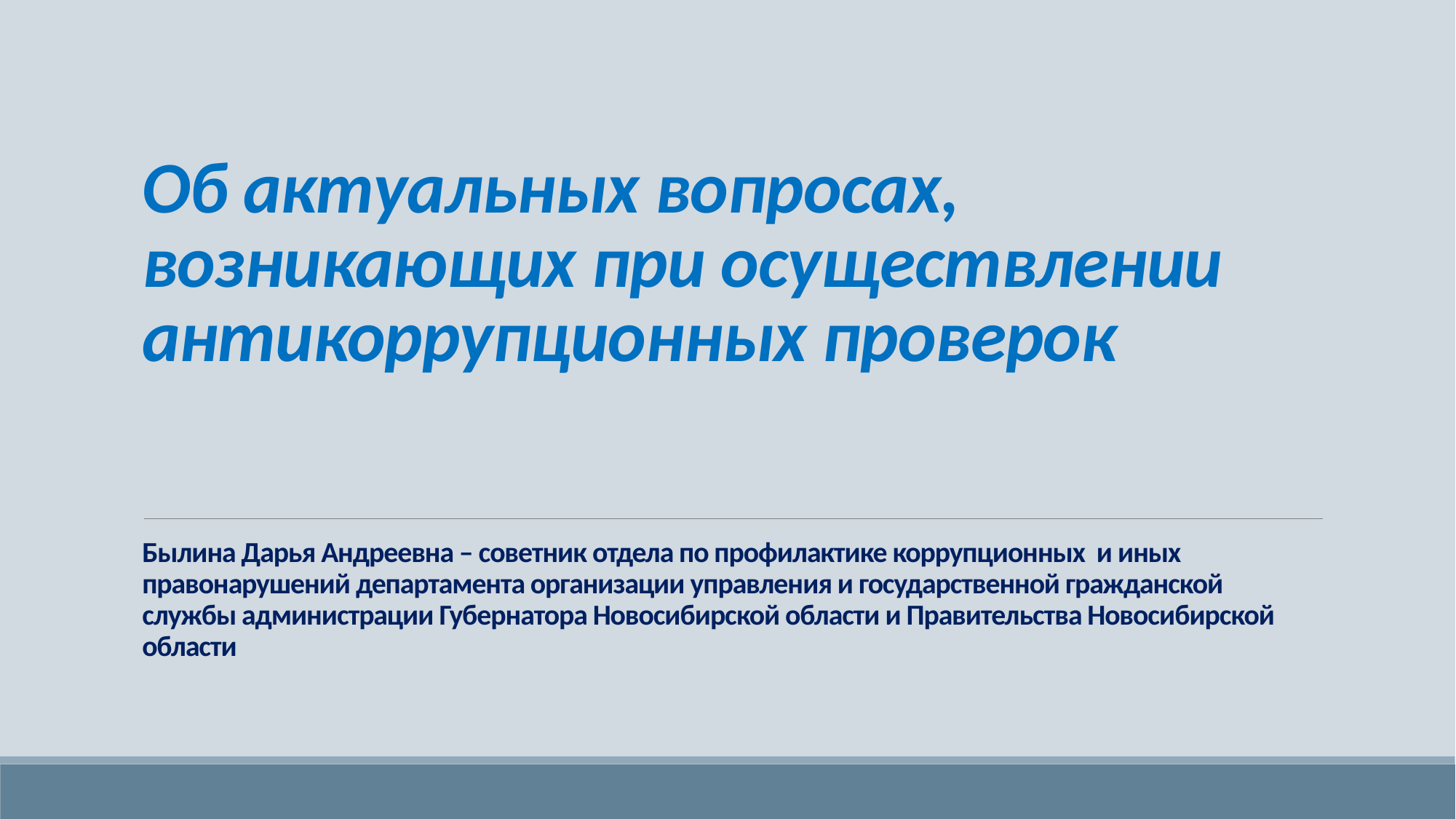

# Об актуальных вопросах, возникающих при осуществлении антикоррупционных проверок
Былина Дарья Андреевна – советник отдела по профилактике коррупционных  и иных правонарушений департамента организации управления и государственной гражданской службы администрации Губернатора Новосибирской области и Правительства Новосибирской области